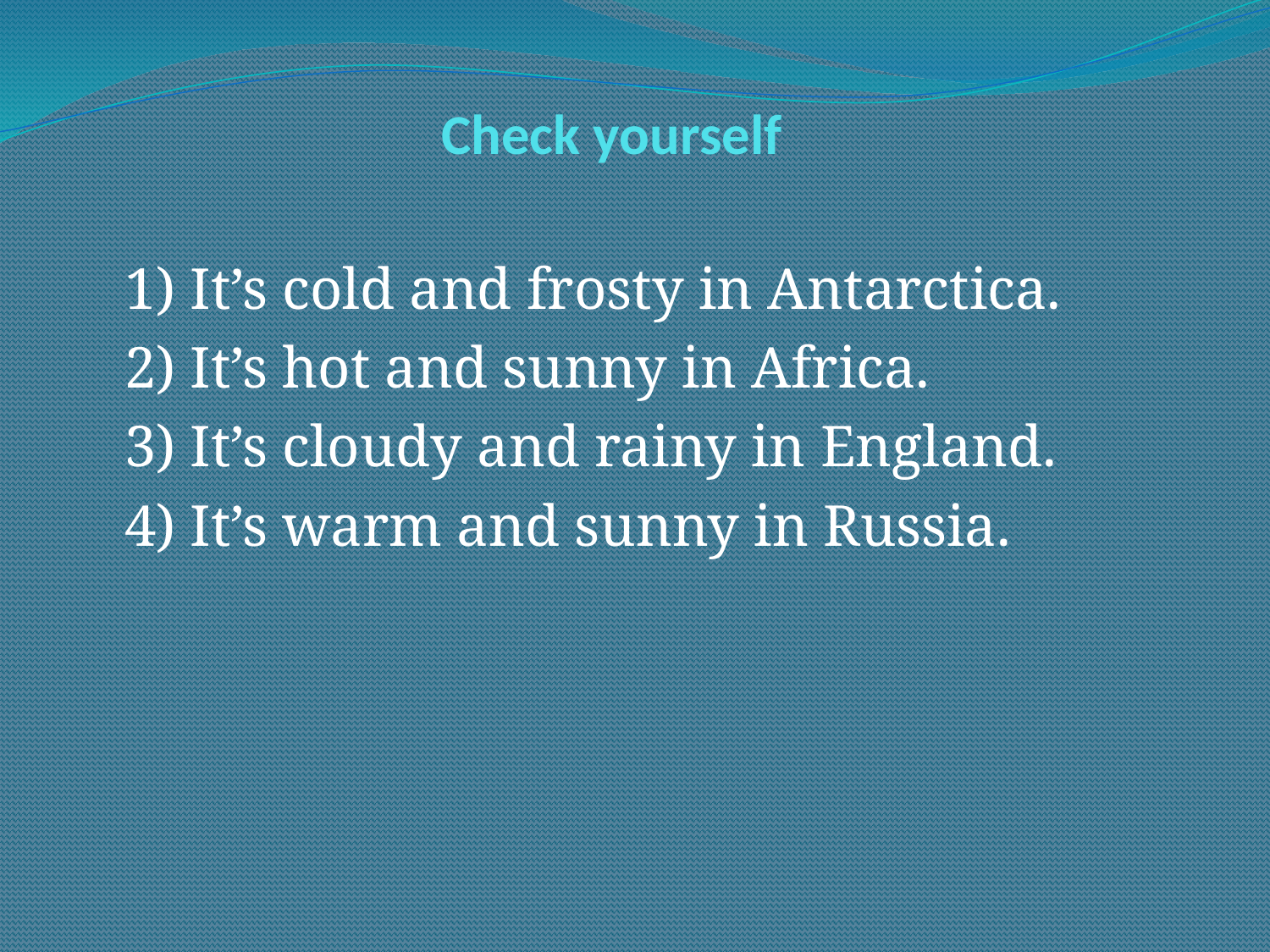

# Check yourself
1) It’s cold and frosty in Antarctica.
2) It’s hot and sunny in Africa.
3) It’s cloudy and rainy in England.
4) It’s warm and sunny in Russia.